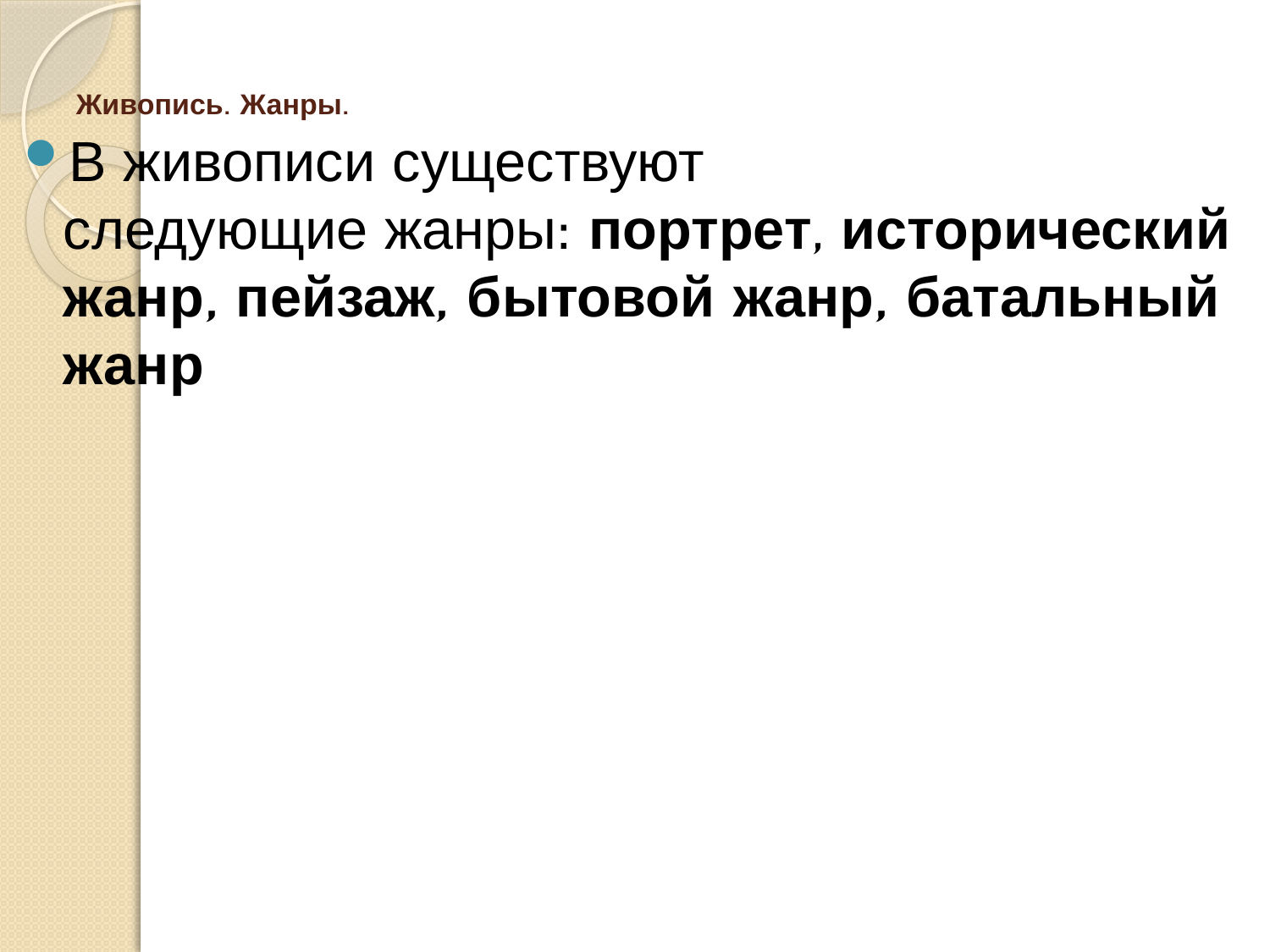

# Живопись. Жанры.
В живописи существуют следующие жанры: портрет, исторический жанр, пейзаж, бытовой жанр, батальный жанр